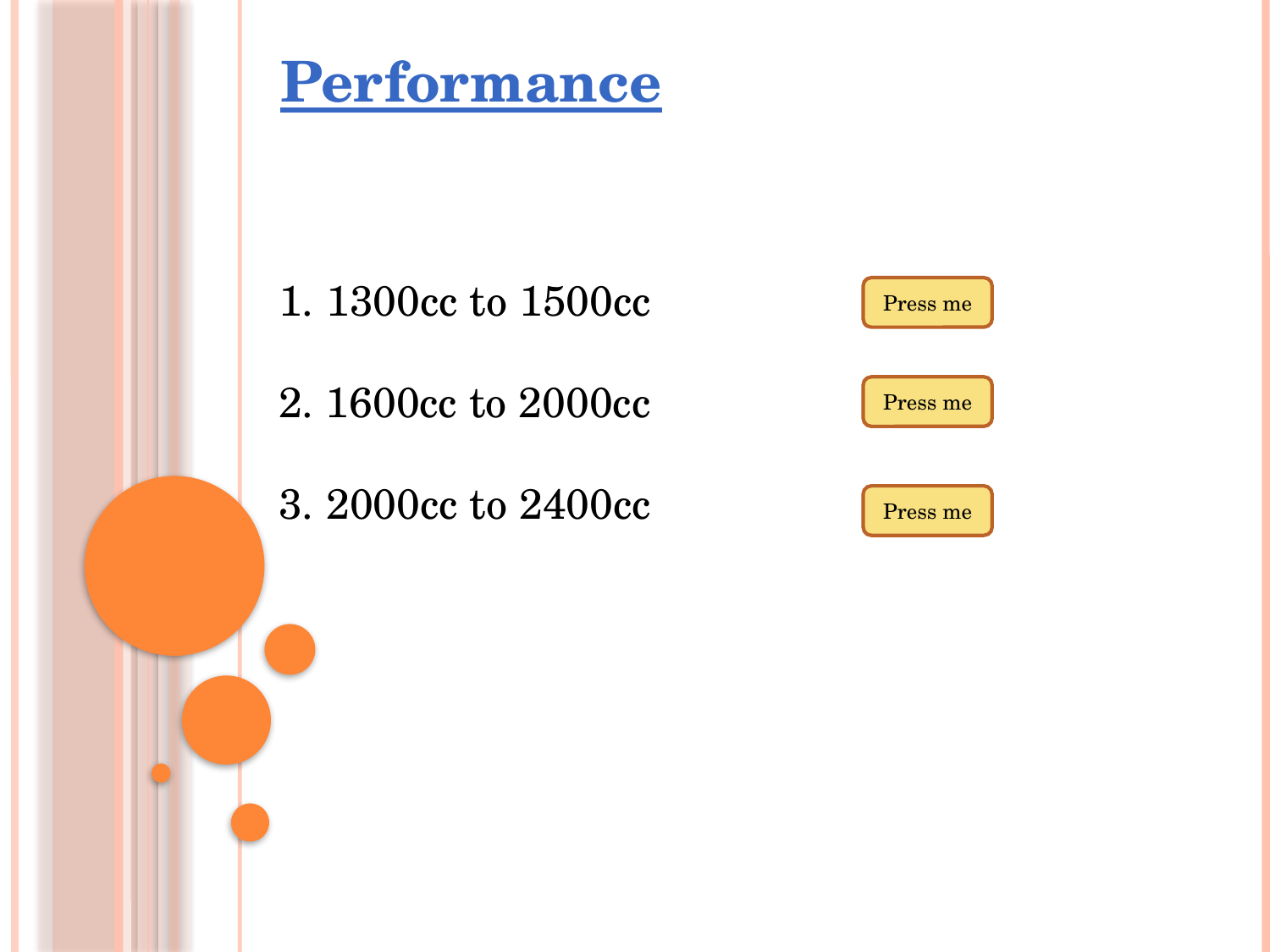

Performance
1300cc to 1500cc

2. 1600cc to 2000cc

3.	2000cc to 2400cc

Press me
Press me
Press me